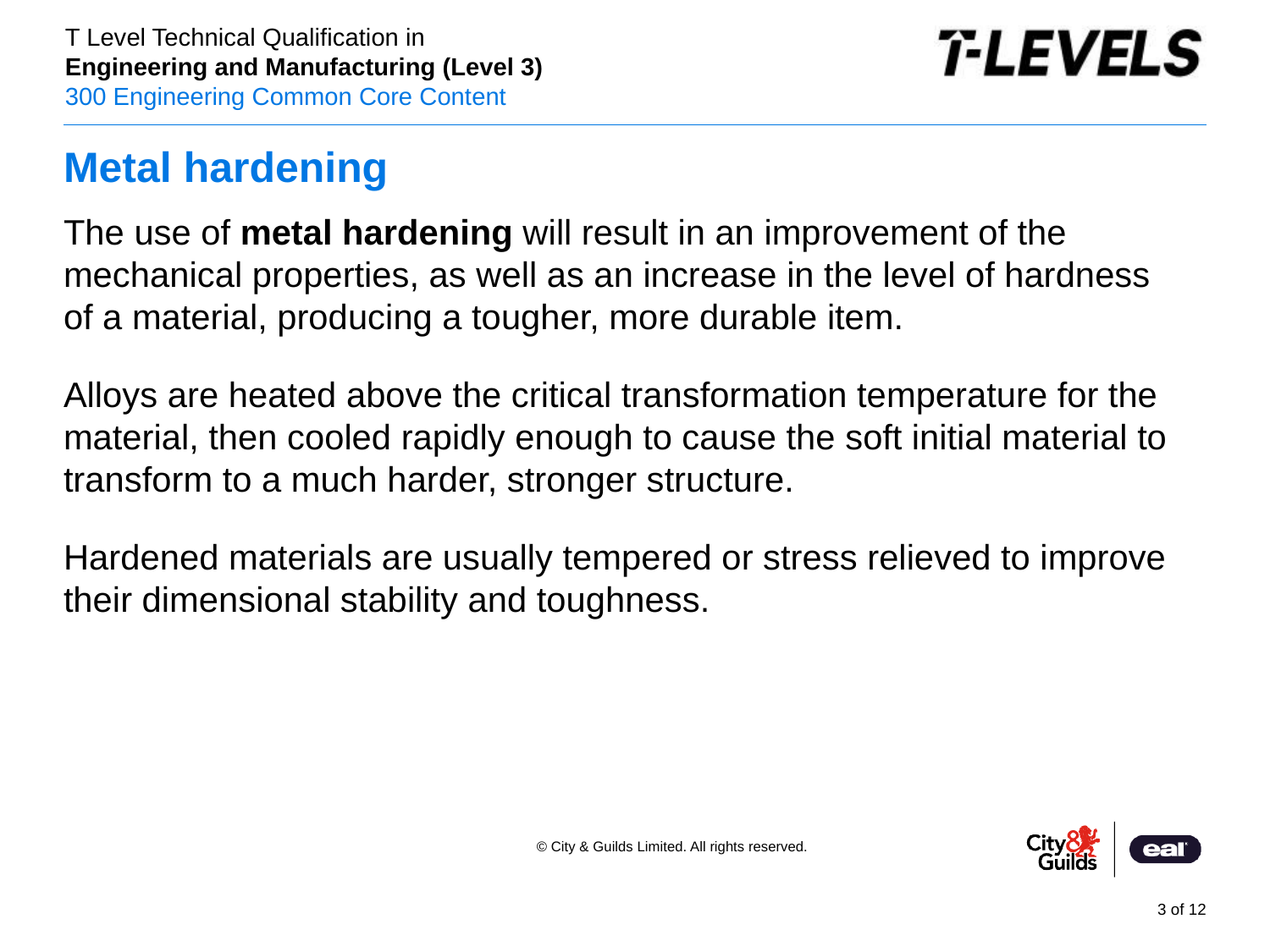

# Metal hardening
The use of metal hardening will result in an improvement of the mechanical properties, as well as an increase in the level of hardness of a material, producing a tougher, more durable item.
Alloys are heated above the critical transformation temperature for the material, then cooled rapidly enough to cause the soft initial material to transform to a much harder, stronger structure.
Hardened materials are usually tempered or stress relieved to improve their dimensional stability and toughness.